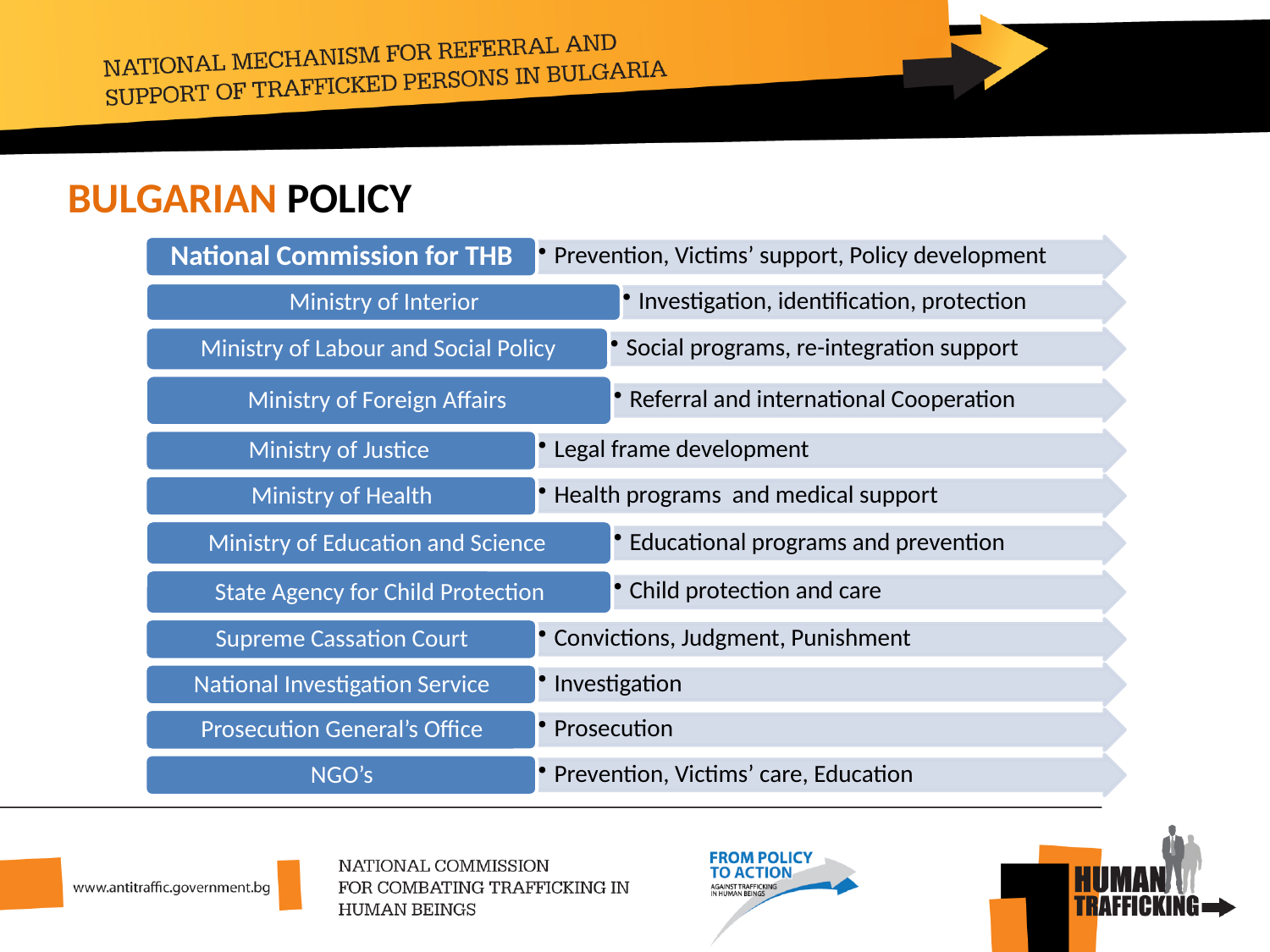

BULGARIAN POLICY
Prevention, Victims’ support, Policy development
National Commission for THB
Investigation, identification, protection
Ministry of Interior
Social programs, re-integration support
Ministry of Labour and Social Policy
Referral and international Cooperation
Ministry of Foreign Affairs
Legal frame development
Ministry of Justice
Health programs  and medical support
Ministry of Health
Educational programs and prevention
Ministry of Education and Science
Child protection and care
State Agency for Child Protection
Convictions, Judgment, Punishment
Supreme Cassation Court
Investigation
National Investigation Service
Prosecution
Prosecution General’s Office
Prevention, Victims’ care, Education
NGO’s